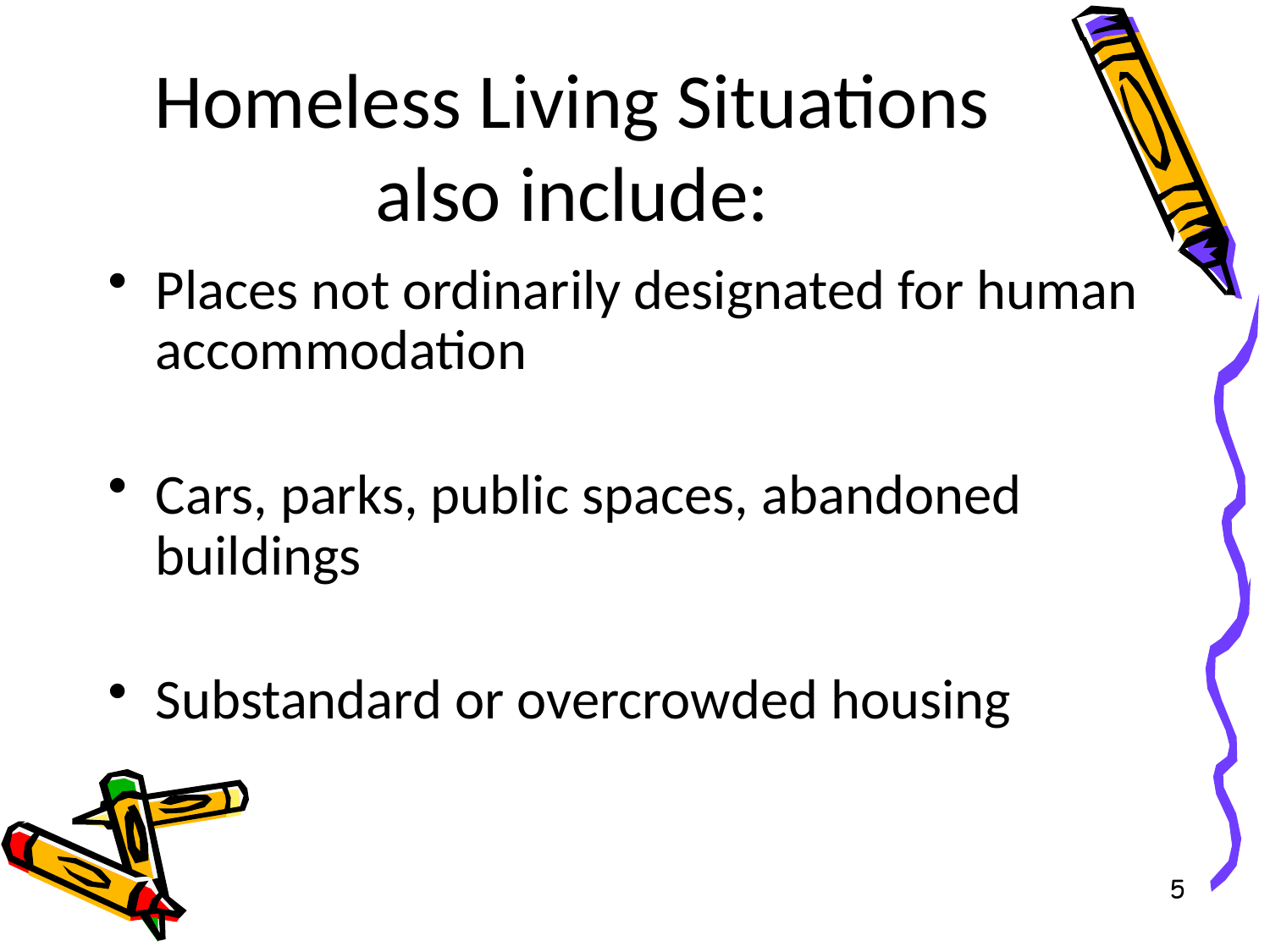

# Homeless Living Situations also include:
Places not ordinarily designated for human accommodation

Cars, parks, public spaces, abandoned buildings

Substandard or overcrowded housing
5